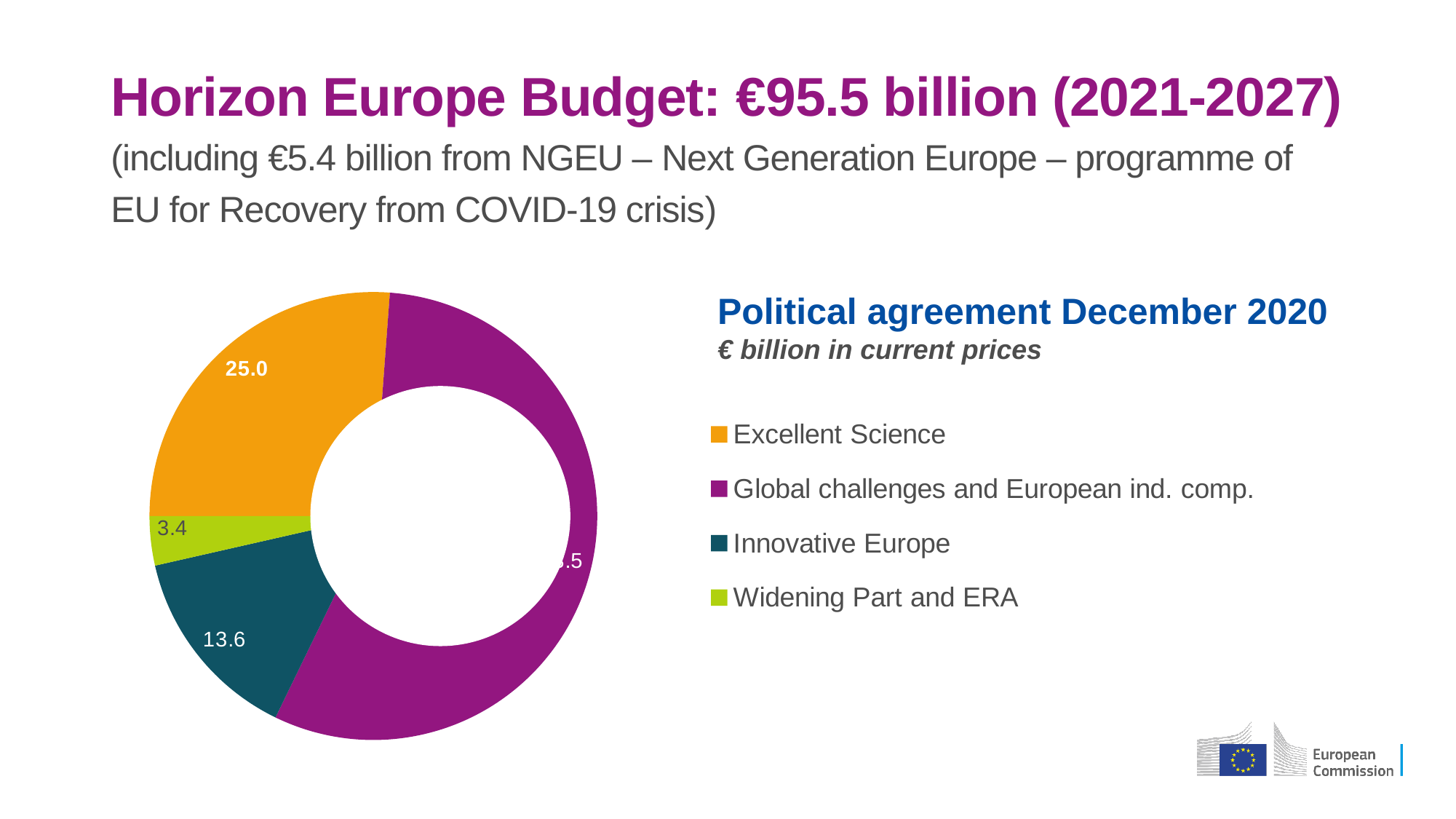

Horizon Europe Budget: €95.5 billion (2021-2027)
(including €5.4 billion from NGEU – Next Generation Europe – programme of EU for Recovery from COVID-19 crisis)

### Chart

| Category |  |
|---|---|
| Excellent Science | 25.0 |
| Global challenges and European ind. comp. | 53.5 |
| Innovative Europe | 13.6 |
| Widening Part and ERA | 3.4 |
Political agreement December 2020
€ billion in current prices